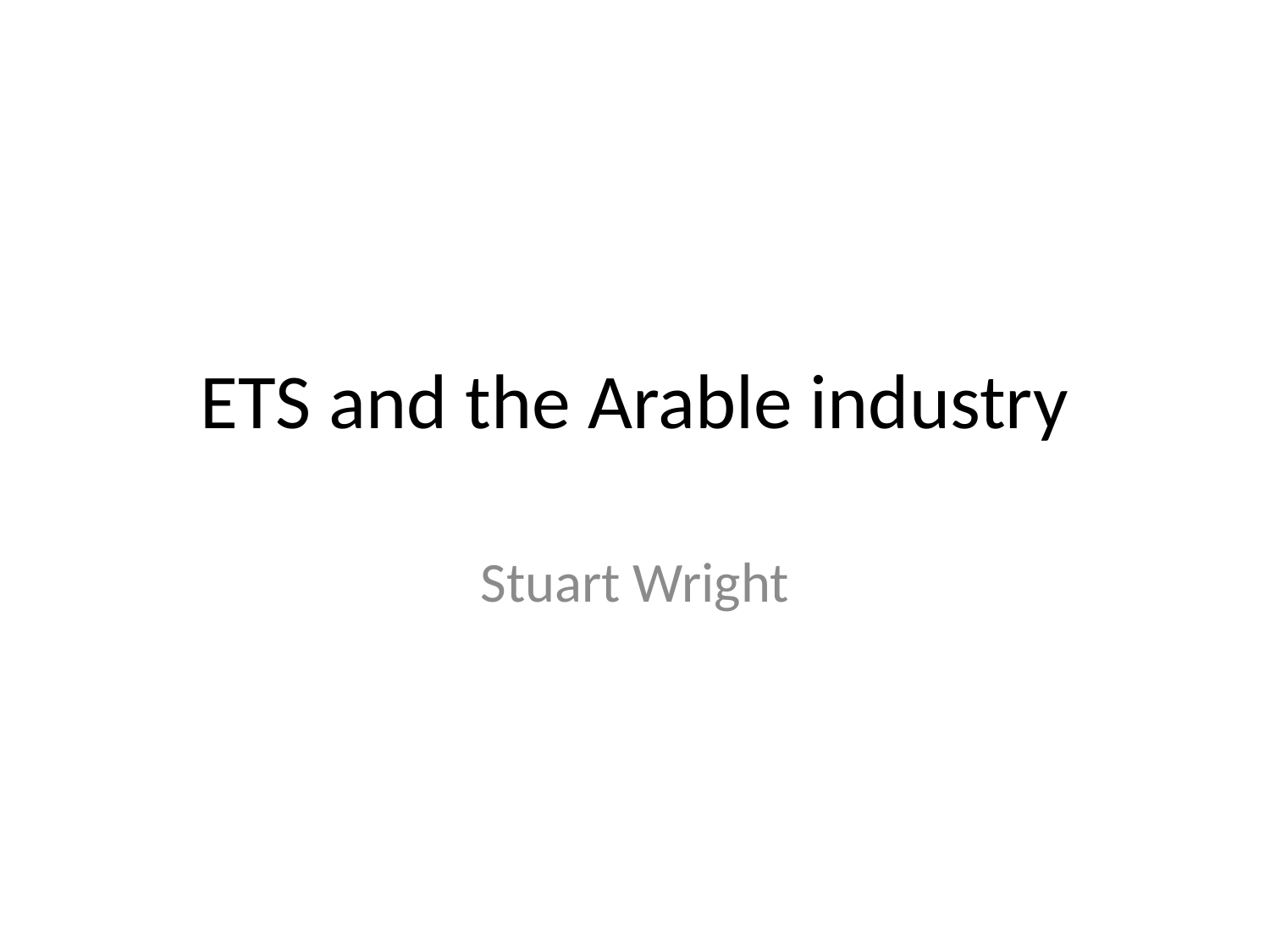

# ETS and the Arable industry
Stuart Wright